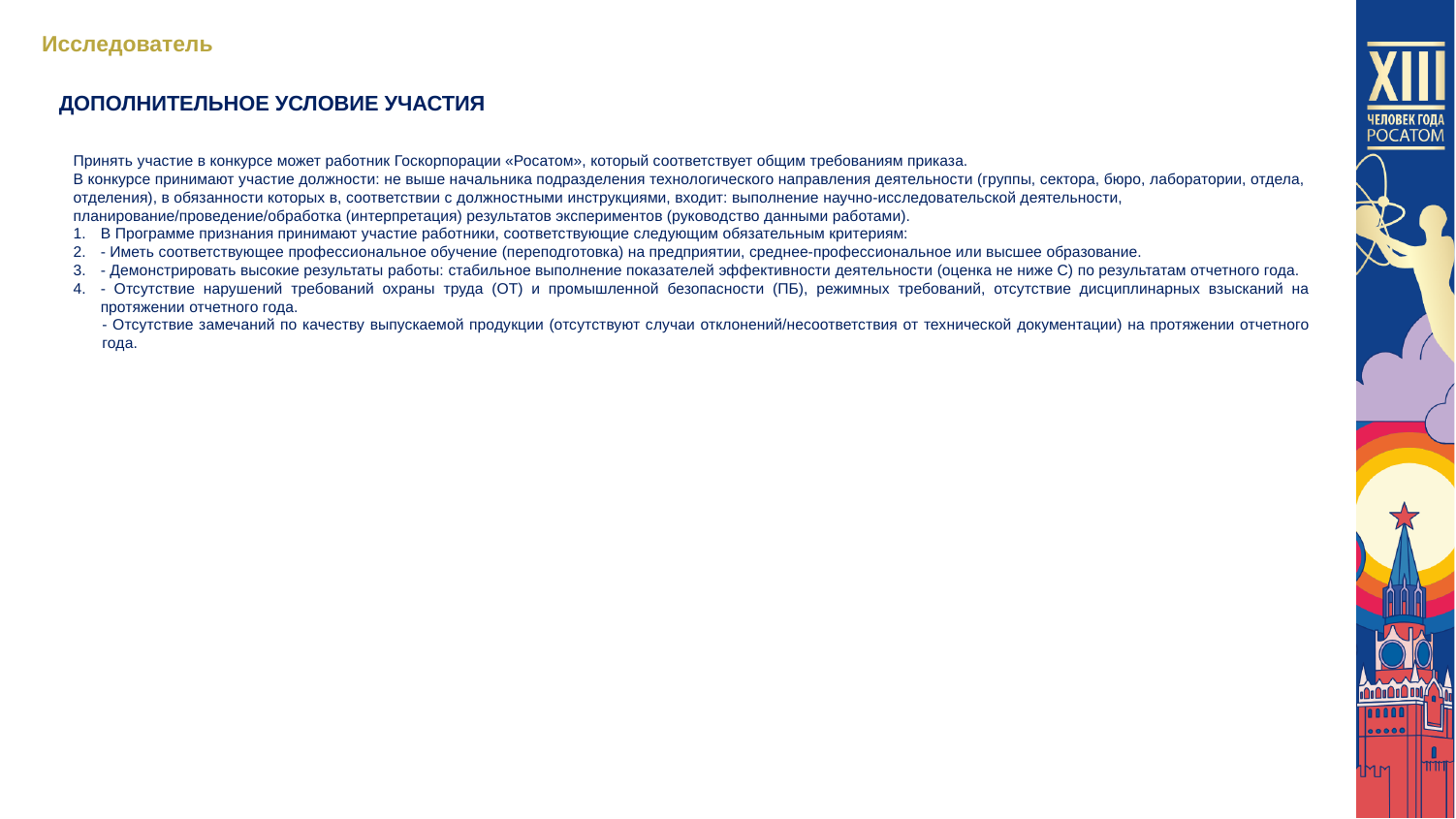

Исследователь
ДОПОЛНИТЕЛЬНОЕ УСЛОВИЕ УЧАСТИЯ
Принять участие в конкурсе может работник Госкорпорации «Росатом», который соответствует общим требованиям приказа.
В конкурсе принимают участие должности: не выше начальника подразделения технологического направления деятельности (группы, сектора, бюро, лаборатории, отдела, отделения), в обязанности которых в, соответствии с должностными инструкциями, входит: выполнение научно-исследовательской деятельности, планирование/проведение/обработка (интерпретация) результатов экспериментов (руководство данными работами).
В Программе признания принимают участие работники, соответствующие следующим обязательным критериям:
- Иметь соответствующее профессиональное обучение (переподготовка) на предприятии, среднее-профессиональное или высшее образование.
- Демонстрировать высокие результаты работы: стабильное выполнение показателей эффективности деятельности (оценка не ниже С) по результатам отчетного года.
- Отсутствие нарушений требований охраны труда (ОТ) и промышленной безопасности (ПБ), режимных требований, отсутствие дисциплинарных взысканий на протяжении отчетного года.
- Отсутствие замечаний по качеству выпускаемой продукции (отсутствуют случаи отклонений/несоответствия от технической документации) на протяжении отчетного года.